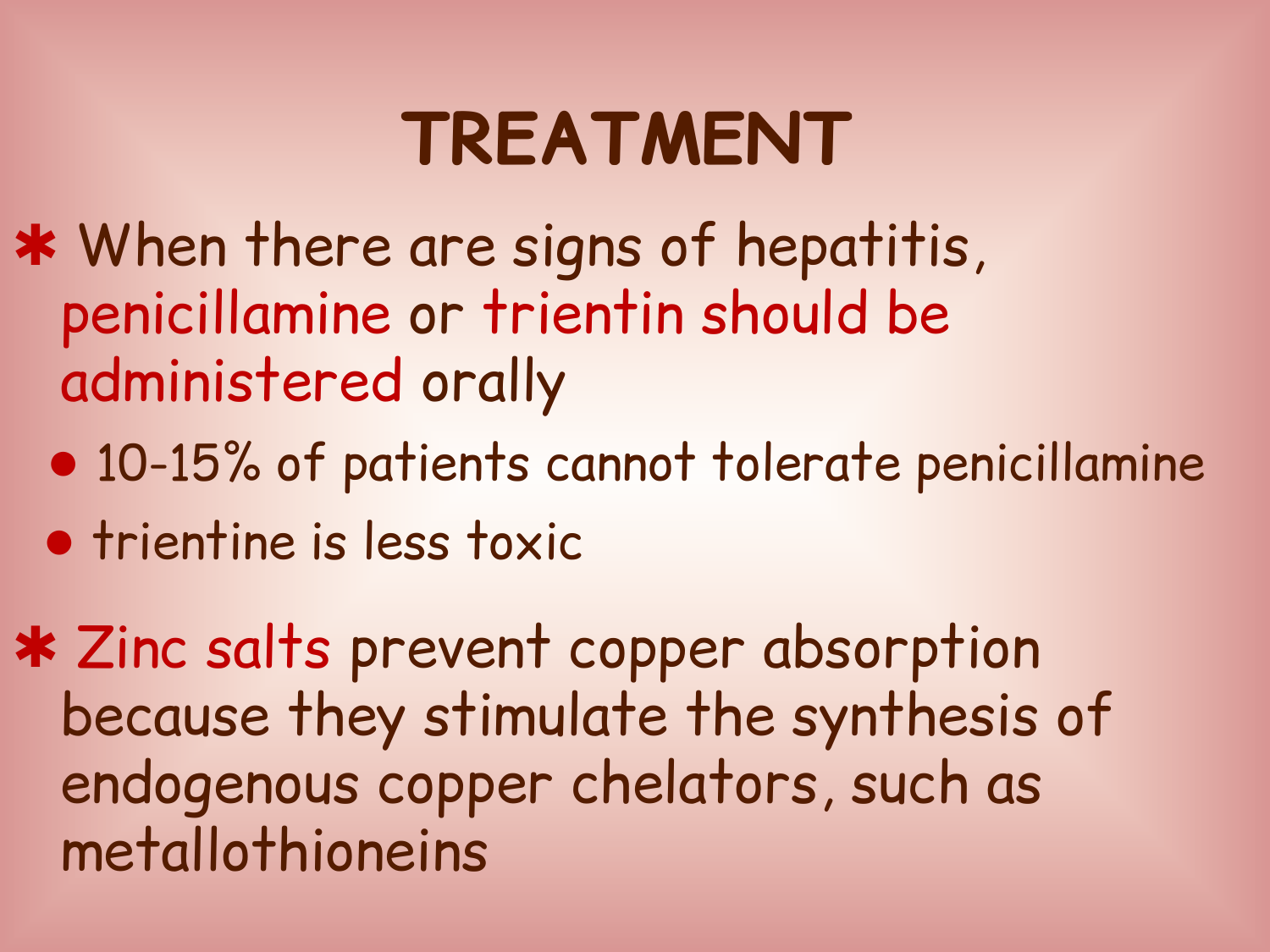

TREATMENT

✱ When there are signs of hepatitis, penicillamine or trientin should be administered orally
  ● 10-15% of patients cannot tolerate penicillamine
  ● trientine is less toxic

✱ Zinc salts prevent copper absorption because they stimulate the synthesis of endogenous copper chelators, such as metallothioneins